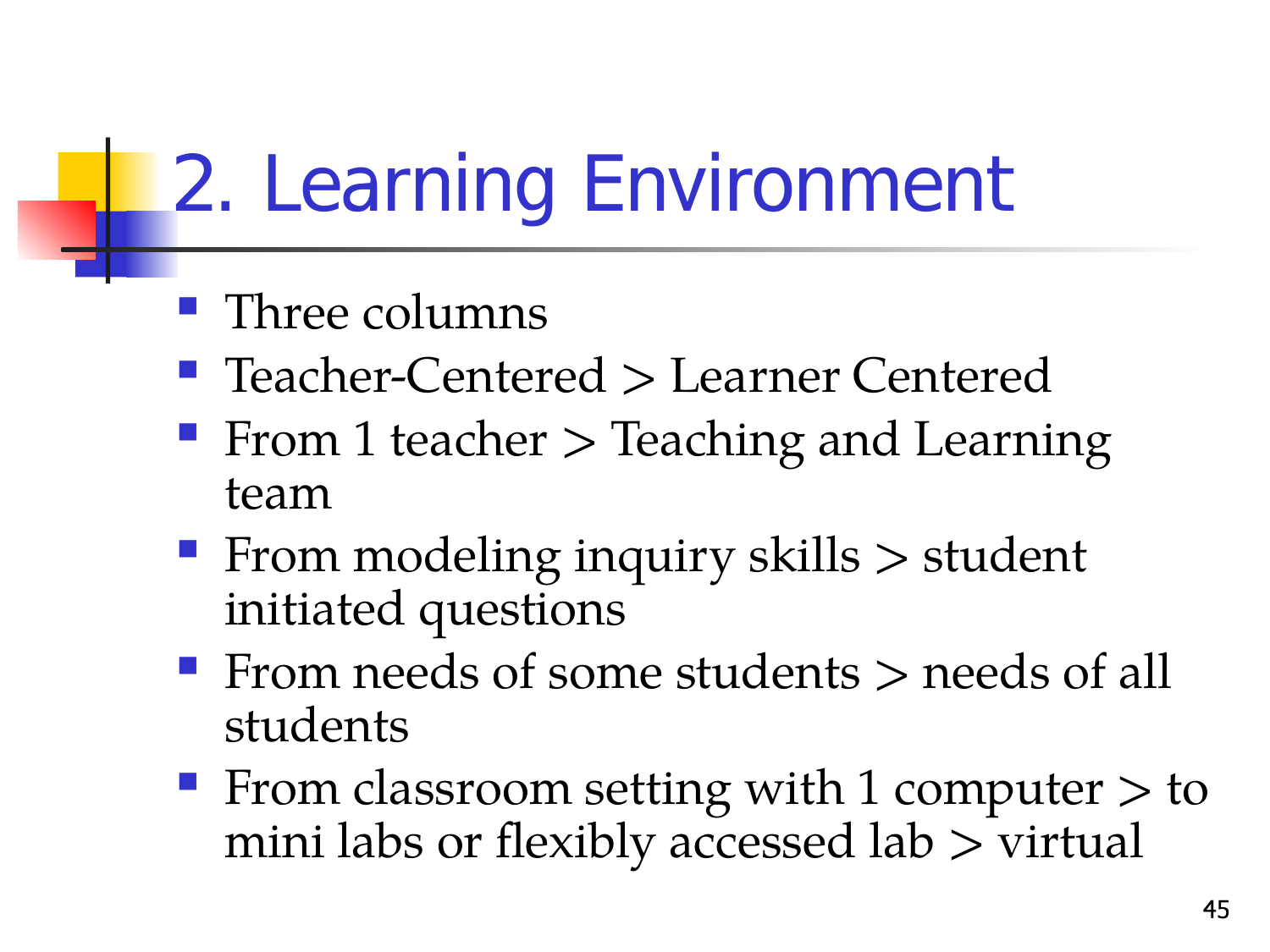

# 2. Learning Environment
Three columns
Teacher-Centered > Learner Centered
From 1 teacher > Teaching and Learning team
From modeling inquiry skills > student initiated questions
From needs of some students > needs of all students
From classroom setting with 1 computer > to mini labs or flexibly accessed lab > virtual
45